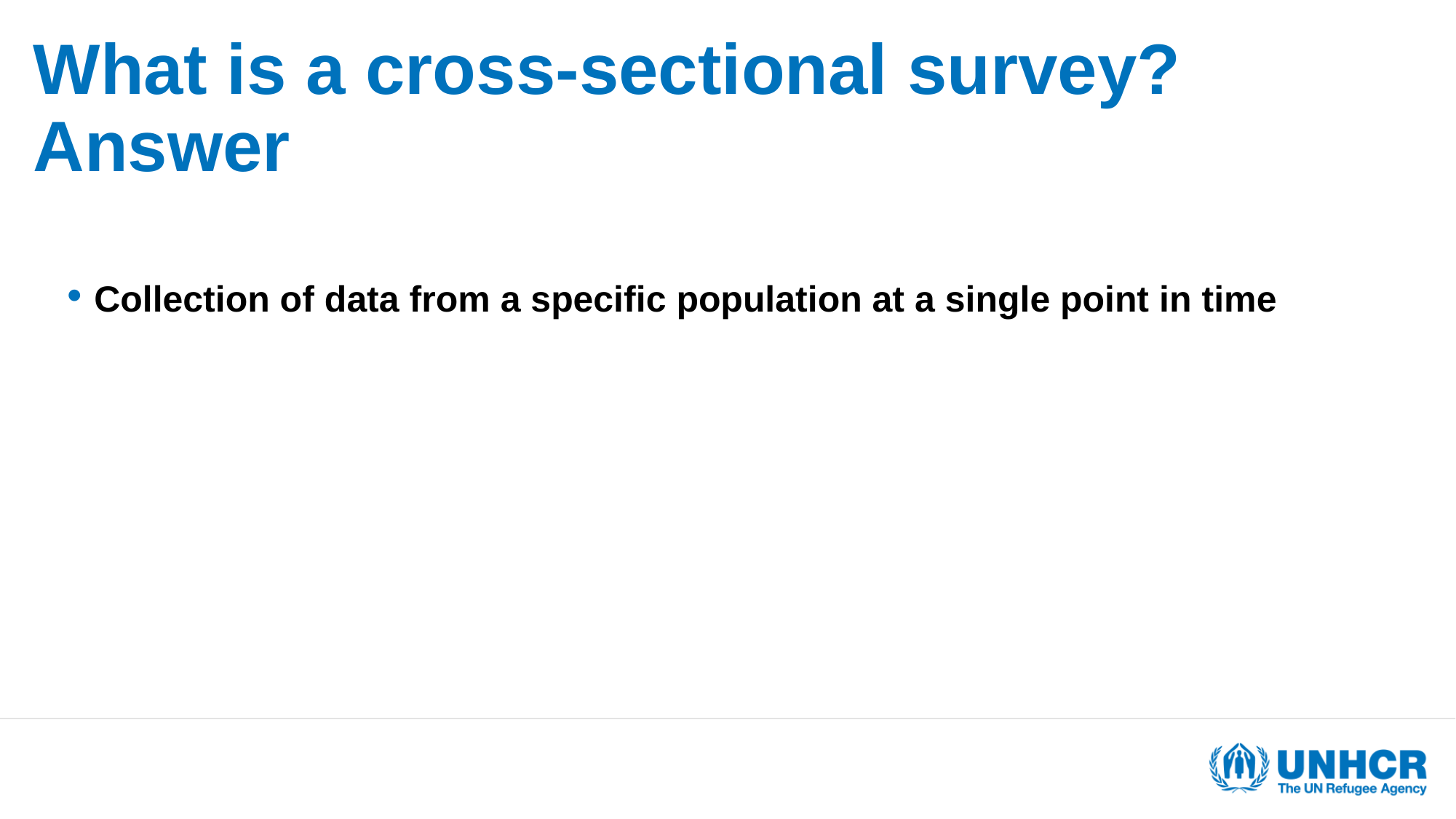

# What is a cross-sectional survey? Answer
 Collection of data from a specific population at a single point in time